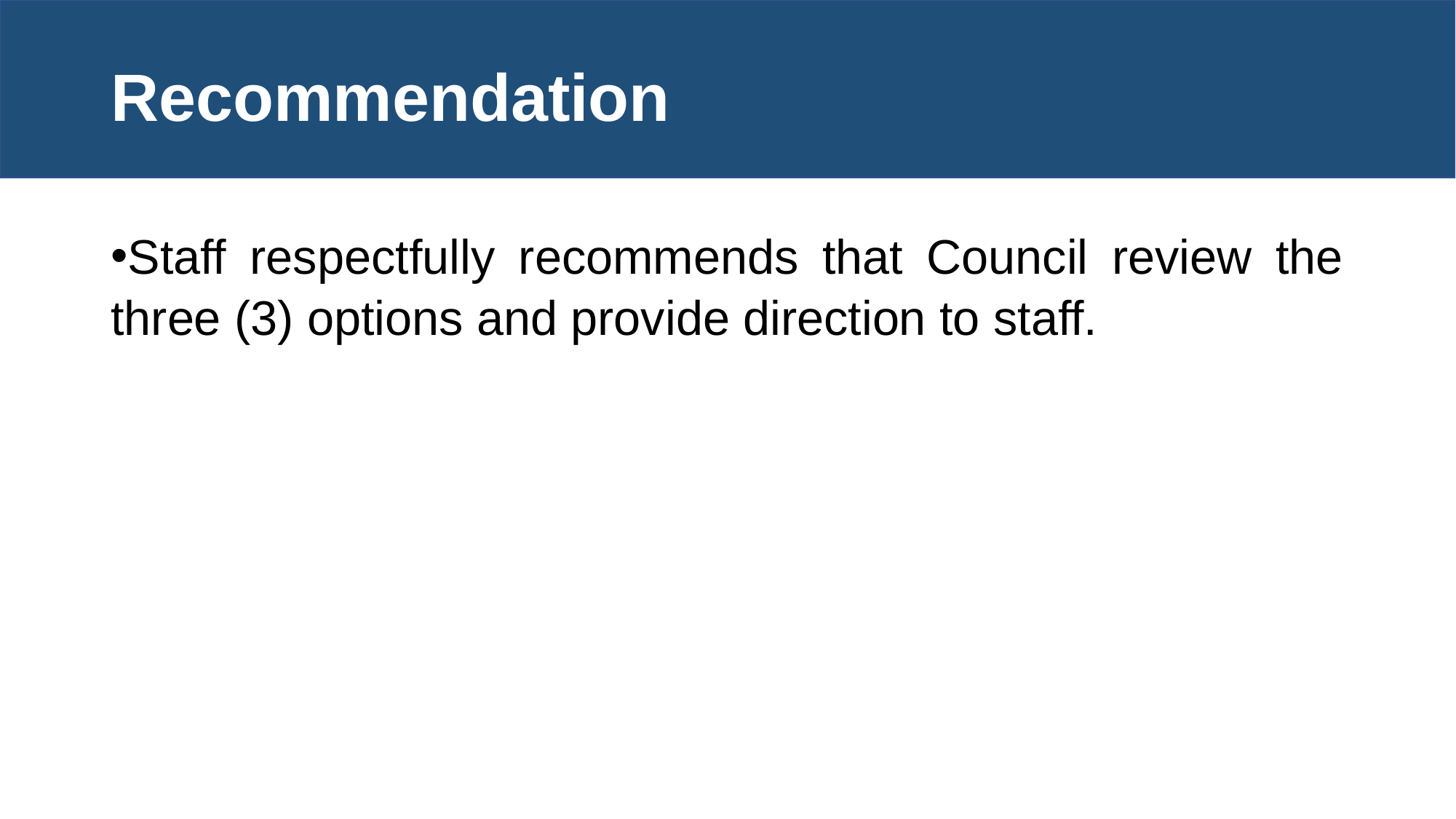

# Recommendation
Staff respectfully recommends that Council review the three (3) options and provide direction to staff.